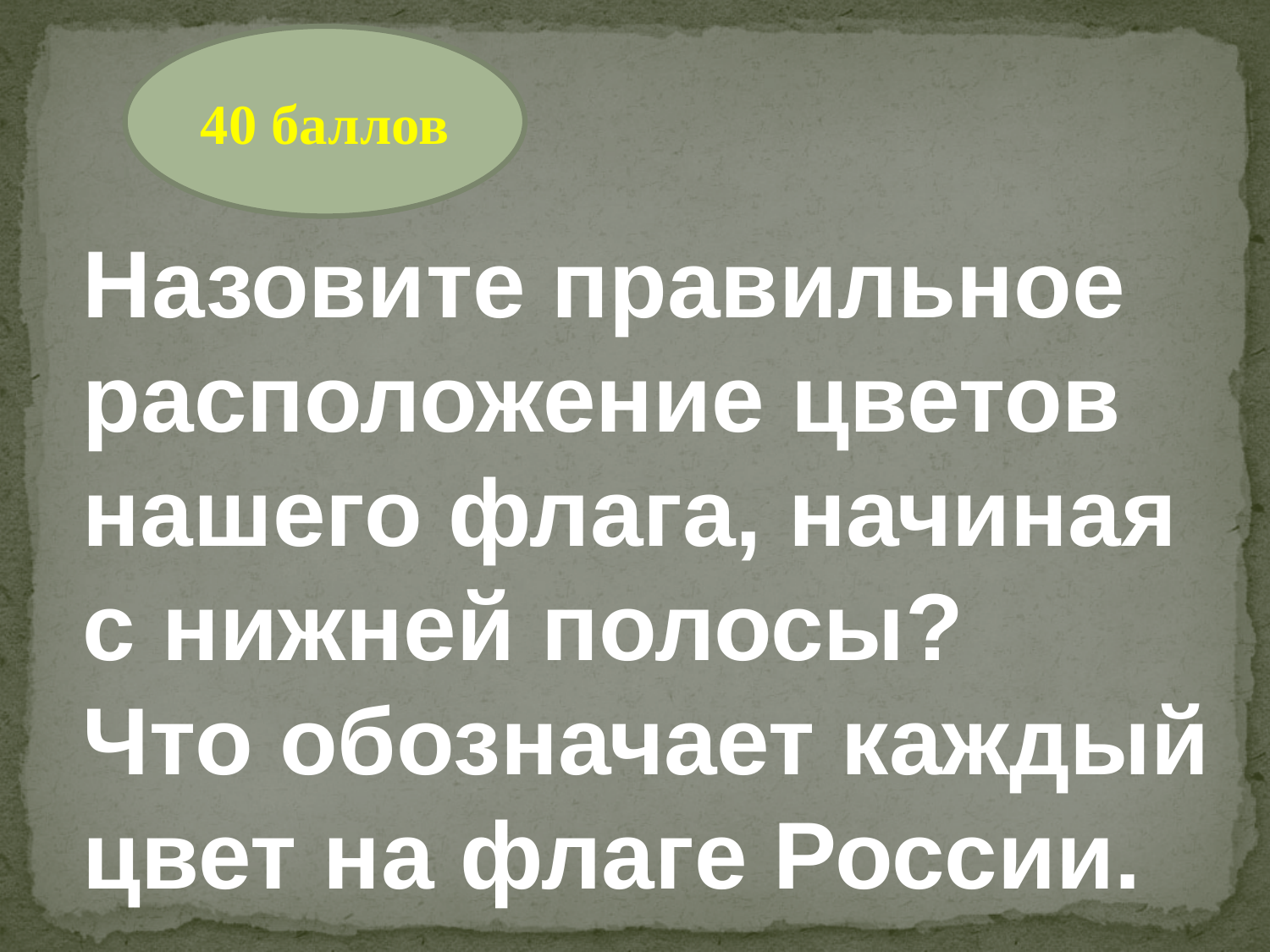

40 баллов
Назовите правильное
расположение цветов
нашего флага, начиная
с нижней полосы?
Что обозначает каждый
цвет на флаге России.